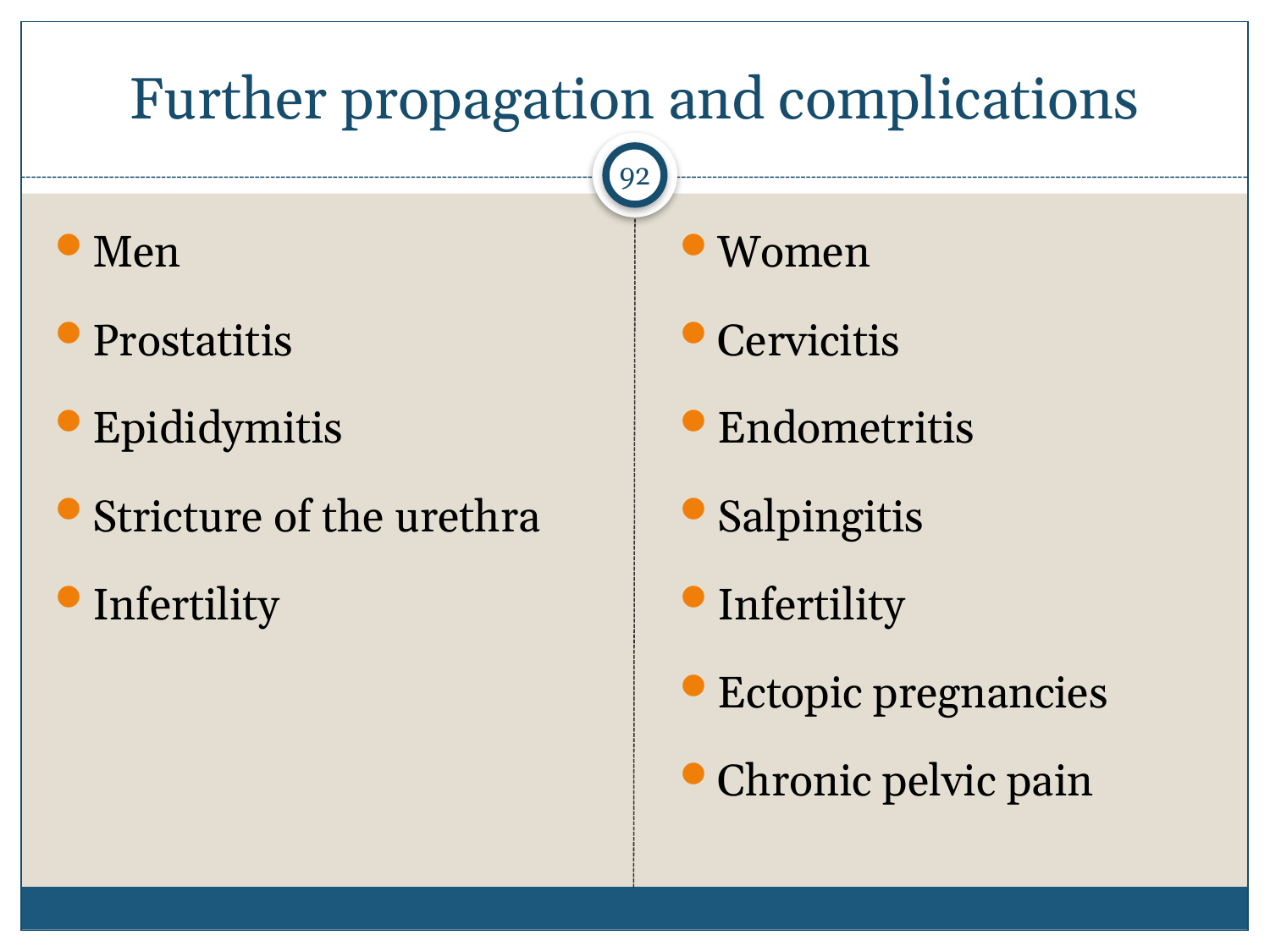

# Further propagation and complications
92
Men
Prostatitis
Epididymitis
Stricture of the urethra
Infertility
Women
Cervicitis
Endometritis
Salpingitis
Infertility
Ectopic pregnancies
Chronic pelvic pain